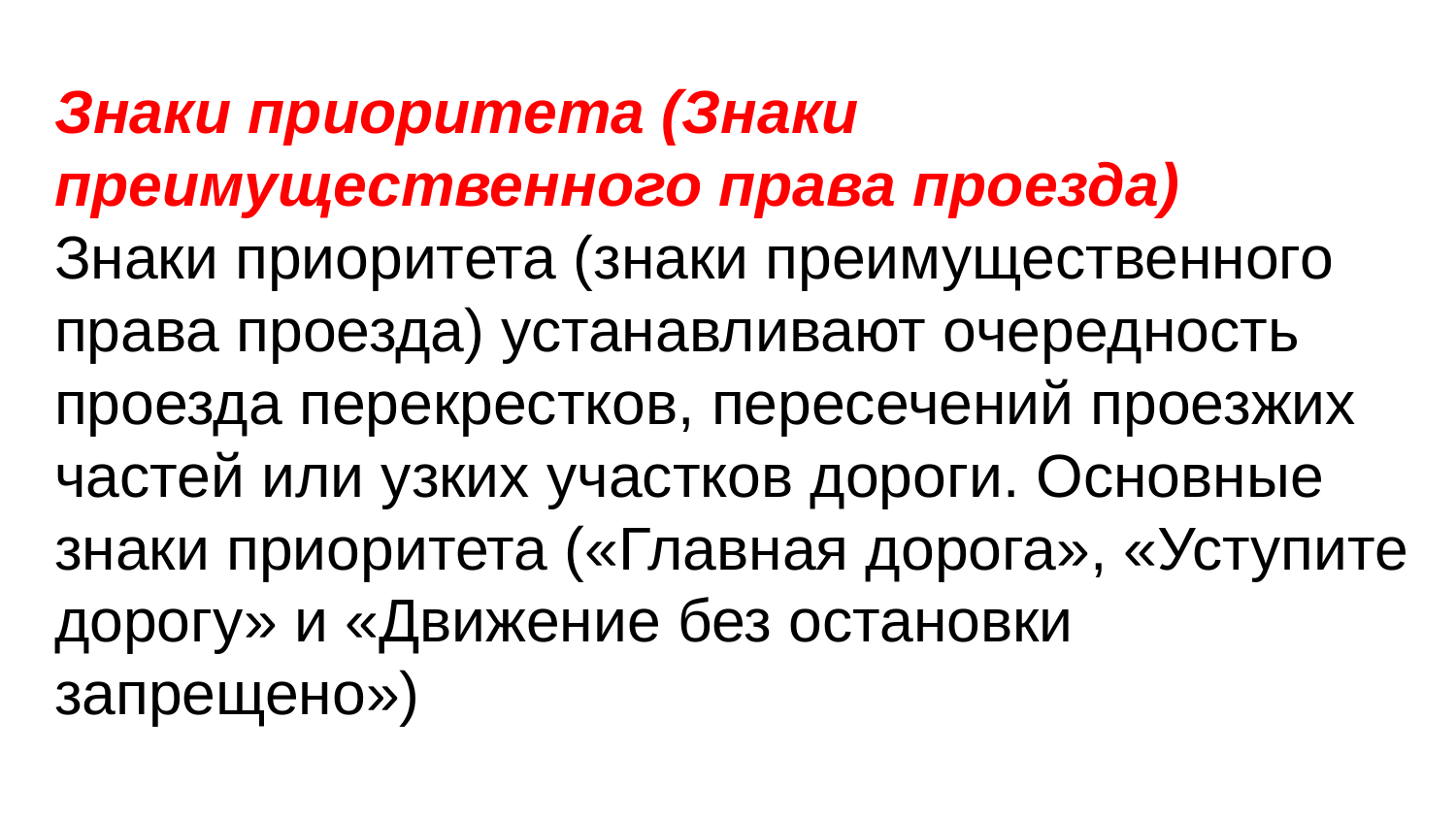

Знаки приоритета (Знаки преимущественного права проезда)
Знаки приоритета (знаки преимущественного права проезда) устанавливают очередность проезда перекрестков, пересечений проезжих частей или узких участков дороги. Основные знаки приоритета («Главная дорога», «Уступите дорогу» и «Движение без остановки запрещено»)